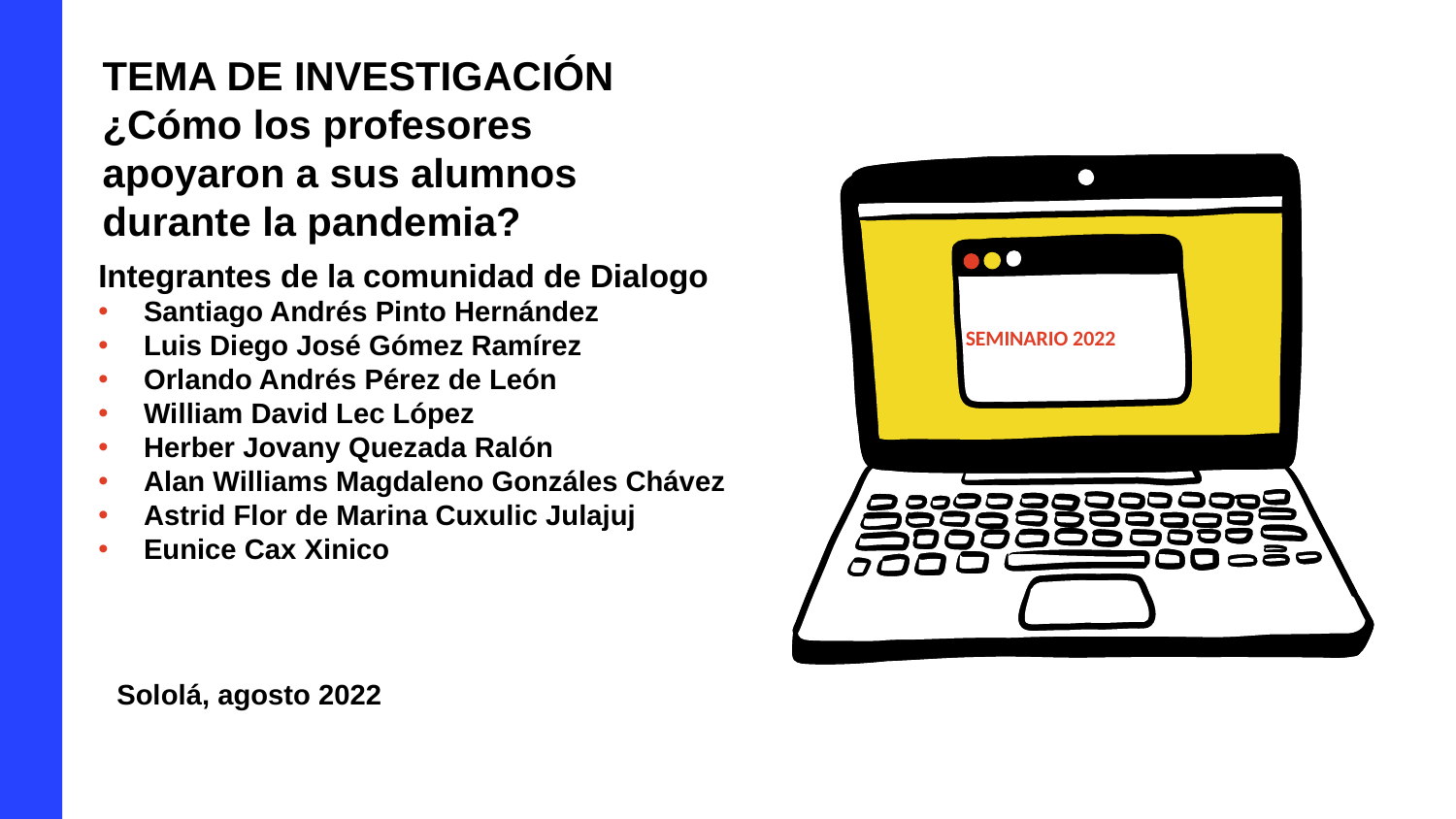

TEMA DE INVESTIGACIÓN
¿Cómo los profesores apoyaron a sus alumnos durante la pandemia?

SEMINARIO 2022

Integrantes de la comunidad de Dialogo
Santiago Andrés Pinto Hernández
Luis Diego José Gómez Ramírez
Orlando Andrés Pérez de León
William David Lec López
Herber Jovany Quezada Ralón
Alan Williams Magdaleno Gonzáles Chávez
Astrid Flor de Marina Cuxulic Julajuj
Eunice Cax Xinico

Sololá, agosto 2022